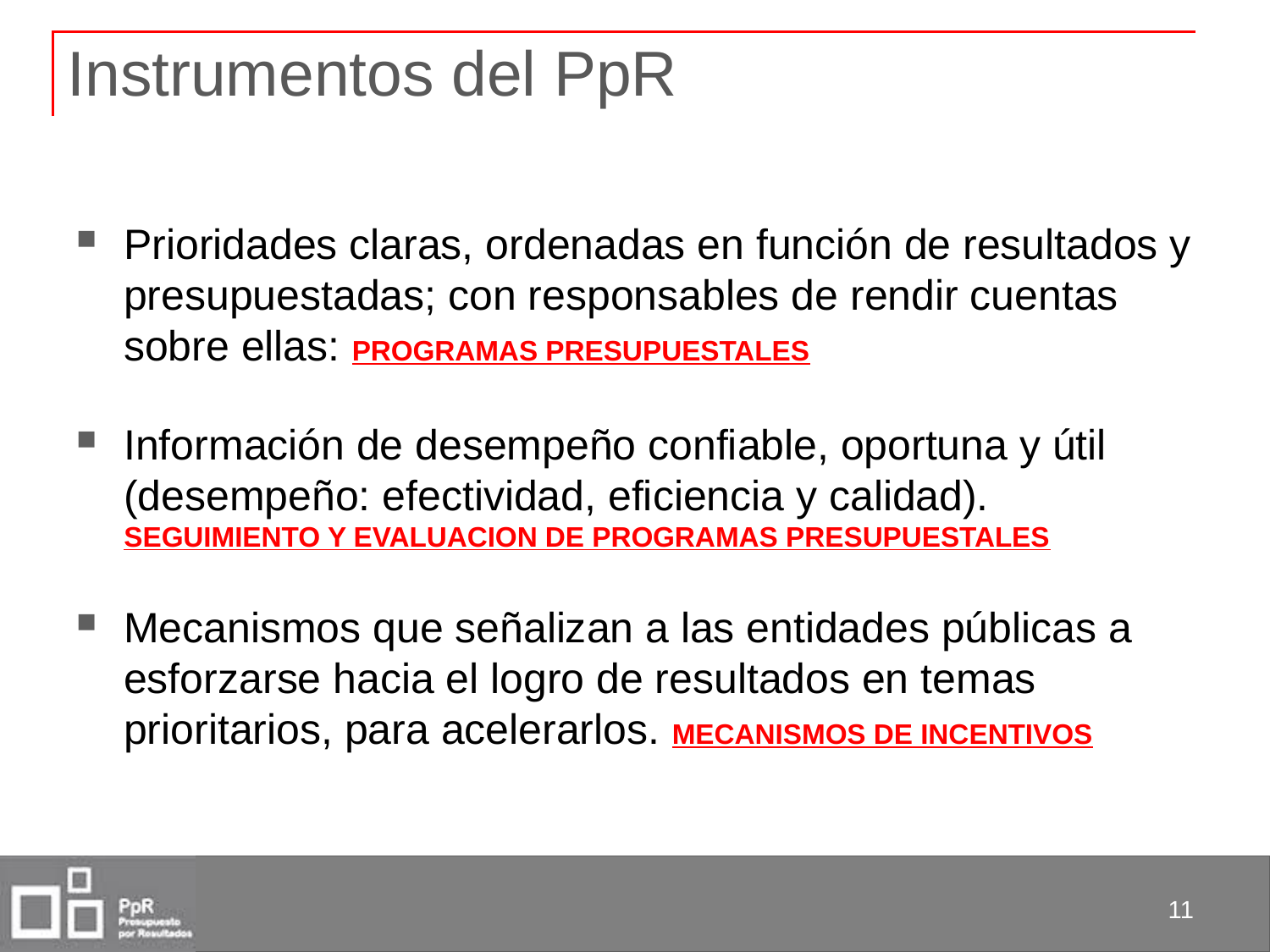

Instrumentos del PpR
Prioridades claras, ordenadas en función de resultados y presupuestadas; con responsables de rendir cuentas sobre ellas: PROGRAMAS PRESUPUESTALES

Información de desempeño confiable, oportuna y útil (desempeño: efectividad, eficiencia y calidad). SEGUIMIENTO Y EVALUACION DE PROGRAMAS PRESUPUESTALES

Mecanismos que señalizan a las entidades públicas a esforzarse hacia el logro de resultados en temas prioritarios, para acelerarlos. MECANISMOS DE INCENTIVOS

11